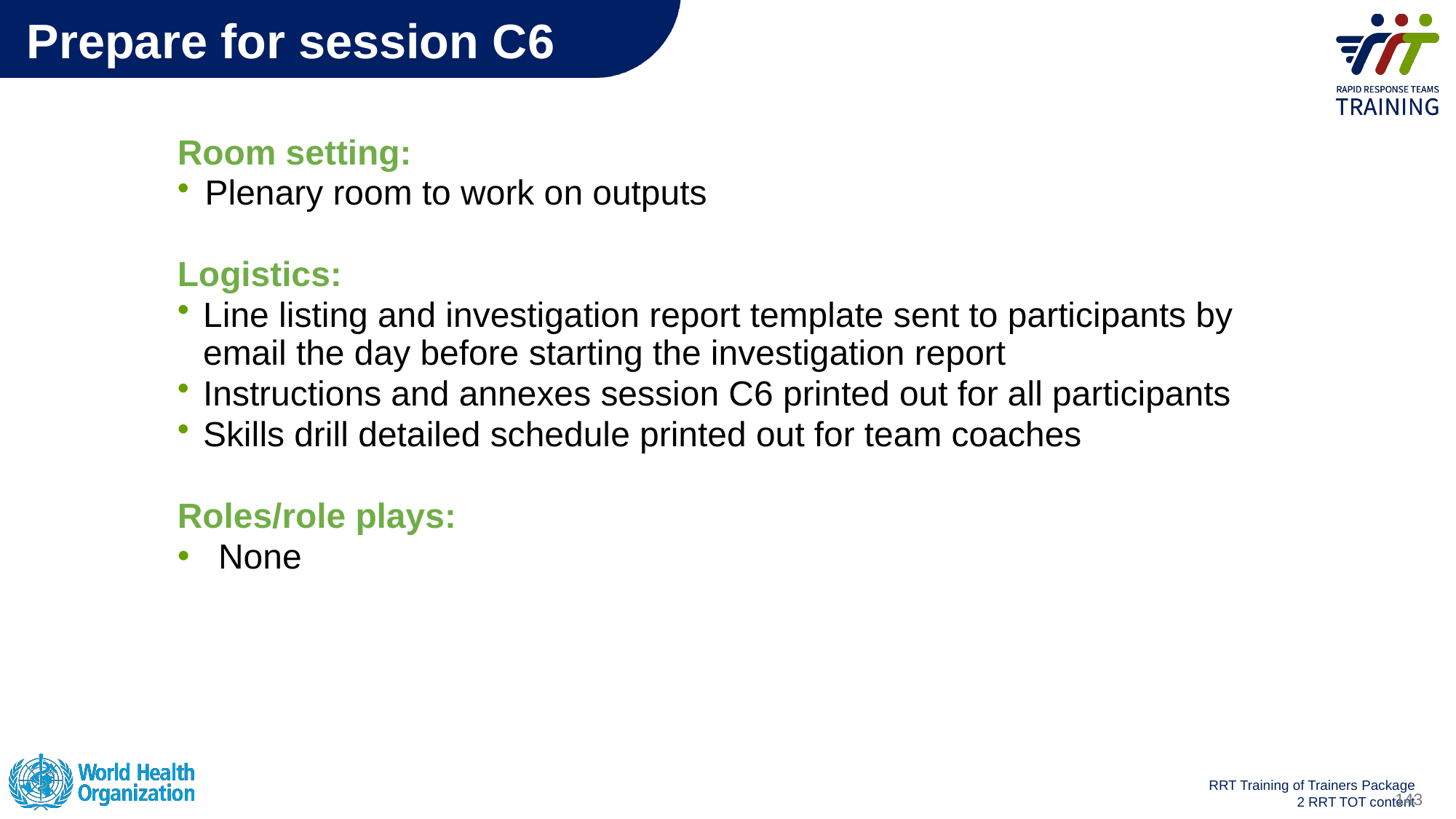

Prepare for session C6
Room setting:
Plenary room to work on outputs

Logistics:
Line listing and investigation report template sent to participants by email the day before starting the investigation report
Instructions and annexes session C6 printed out for all participants
Skills drill detailed schedule printed out for team coaches

Roles/role plays:
None